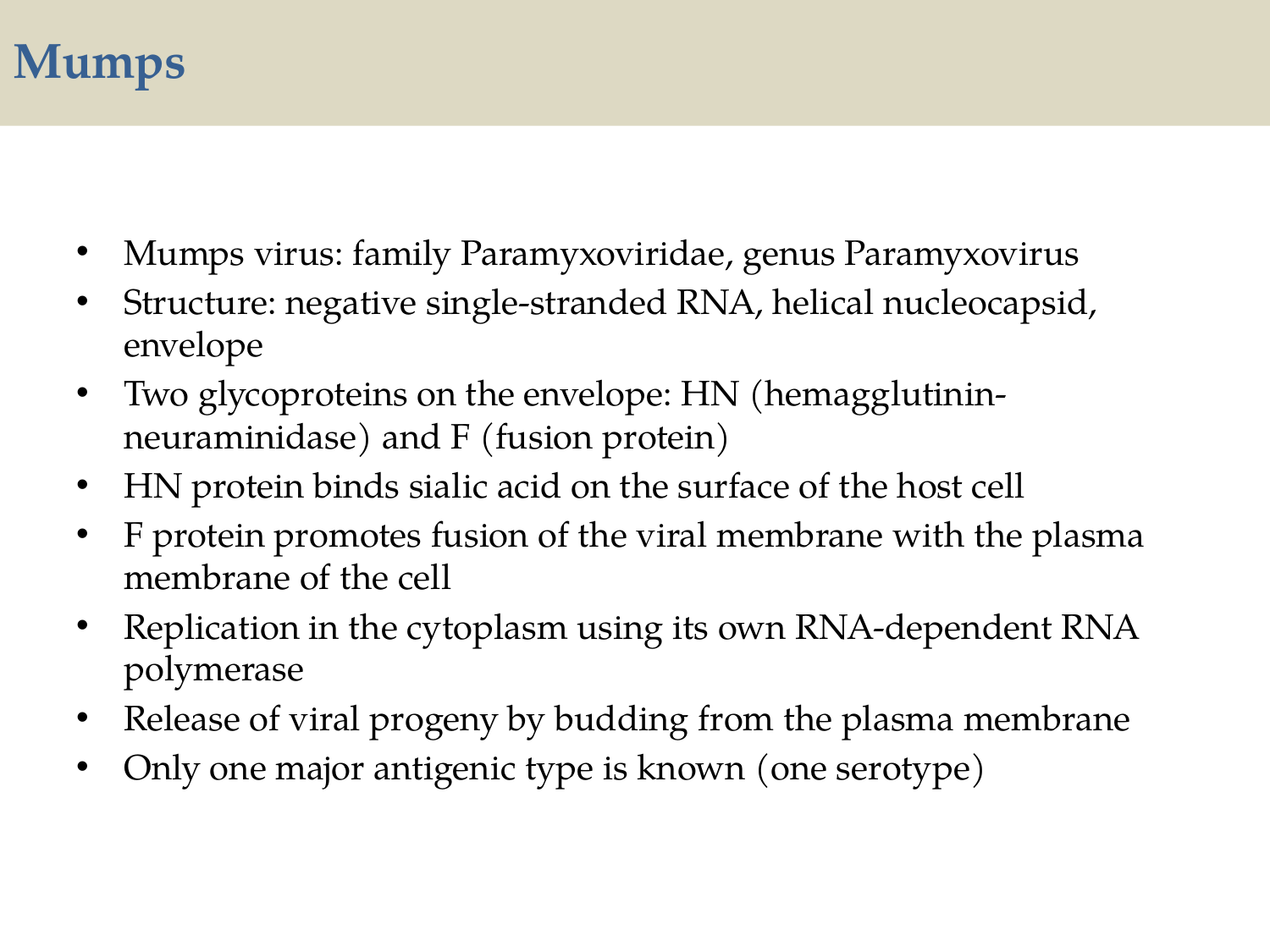

# Mumps
Mumps virus: family Paramyxoviridae, genus Paramyxovirus
Structure: negative single-stranded RNA, helical nucleocapsid, envelope
Two glycoproteins on the envelope: HN (hemagglutinin-neuraminidase) and F (fusion protein)
HN protein binds sialic acid on the surface of the host cell
F protein promotes fusion of the viral membrane with the plasma membrane of the cell
Replication in the cytoplasm using its own RNA-dependent RNA polymerase
Release of viral progeny by budding from the plasma membrane
Only one major antigenic type is known (one serotype)